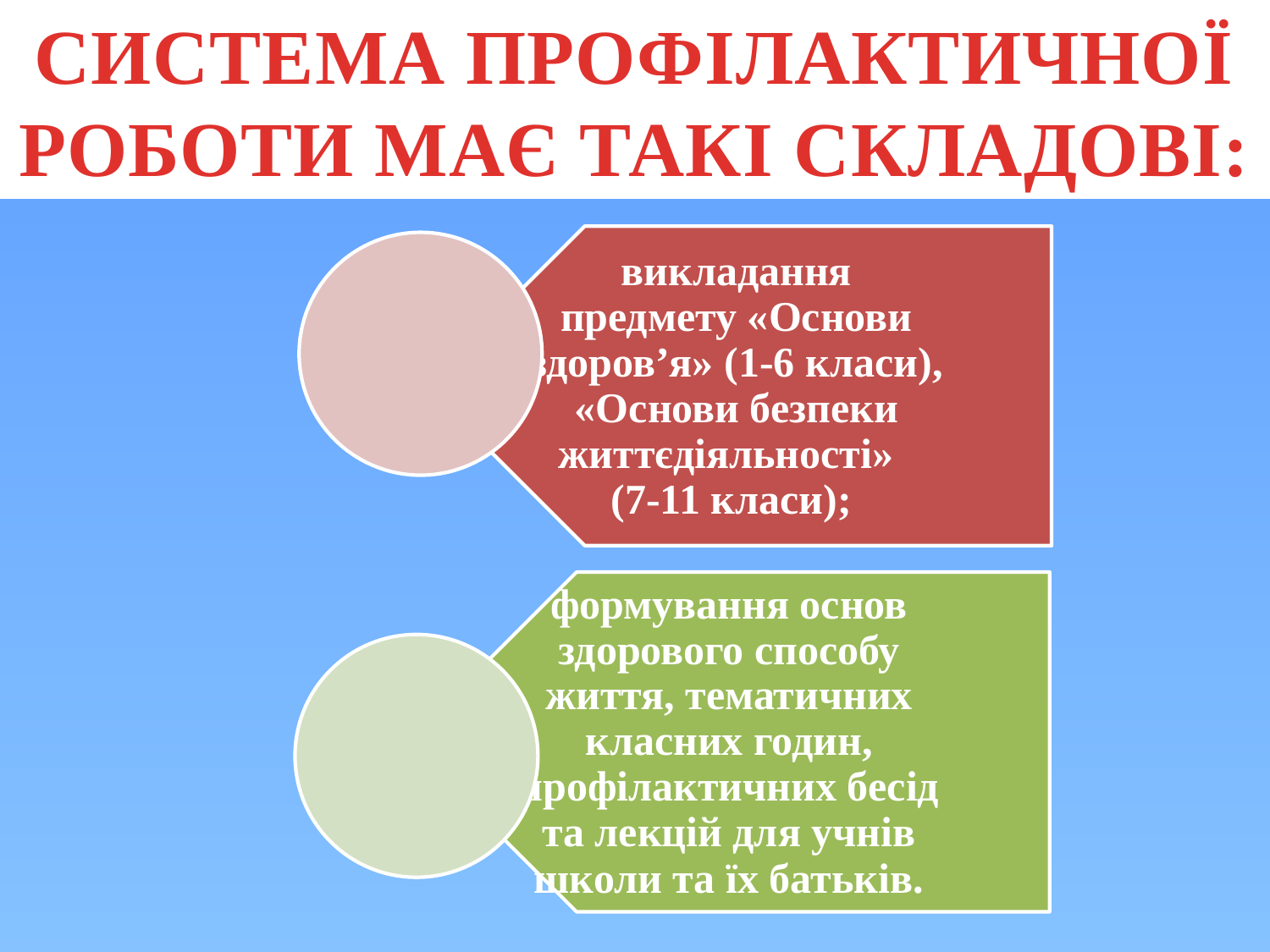

СИСТЕМА ПРОФІЛАКТИЧНОЇ РОБОТИ МАЄ ТАКІ СКЛАДОВІ:

викладання предмету «Основи здоров’я» (1-6 класи), «Основи безпеки життєдіяльності»   (7-11 класи);
формування основ здорового способу життя, тематичних класних годин, профілактичних бесід та лекцій для учнів школи та їх батьків.